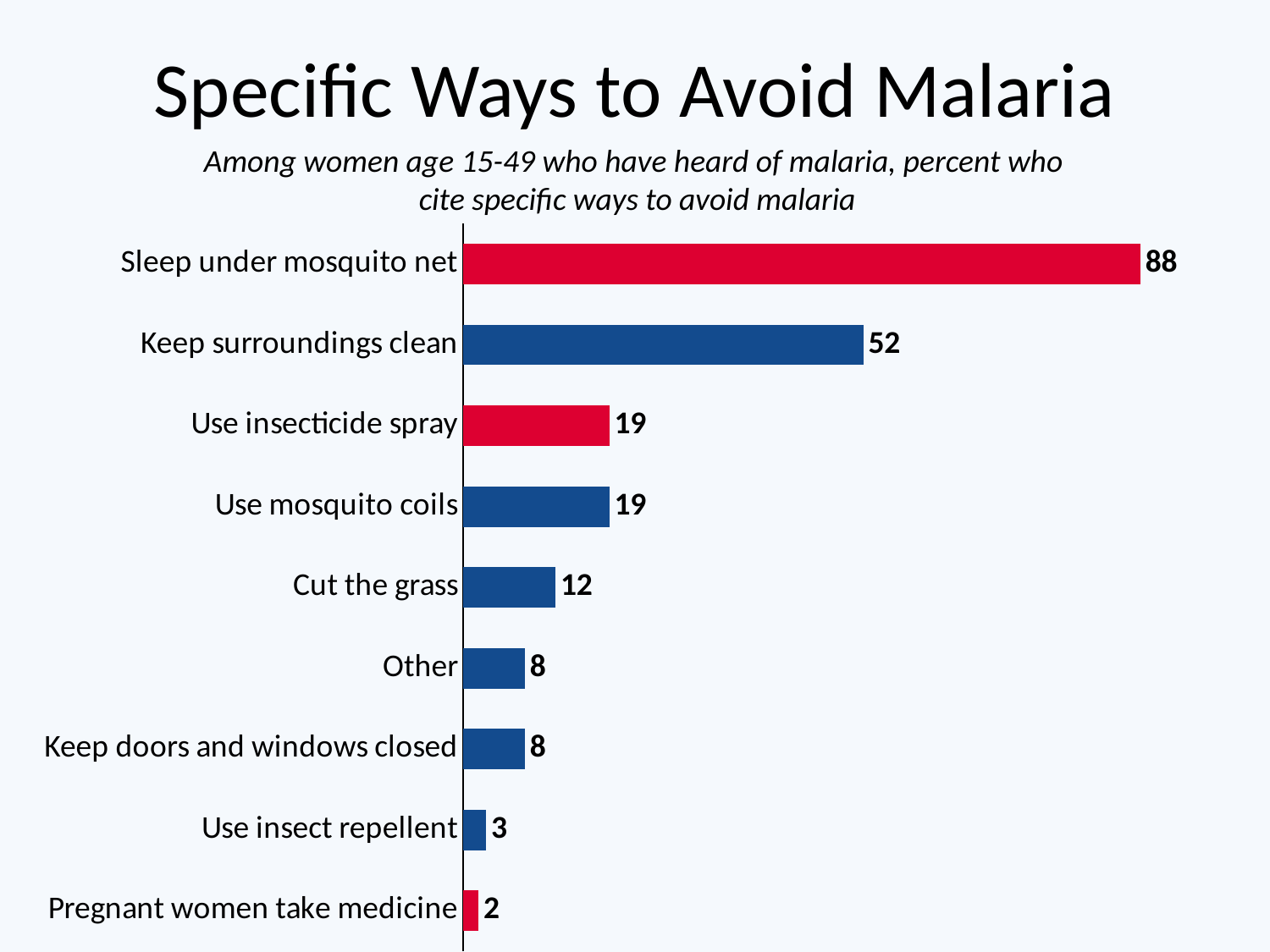

# Specific Ways to Avoid Malaria
Among women age 15-49 who have heard of malaria, percent who
cite specific ways to avoid malaria

### Chart

| Category | Series 1 |
|---|---|
| Pregnant women take medicine | 2.0 |
| Use insect repellent | 3.0 |
| Keep doors and windows closed | 8.0 |
| Other | 8.0 |
| Cut the grass | 12.0 |
| Use mosquito coils | 19.0 |
| Use insecticide spray | 19.0 |
| Keep surroundings clean | 52.0 |
| Sleep under mosquito net | 88.0 |